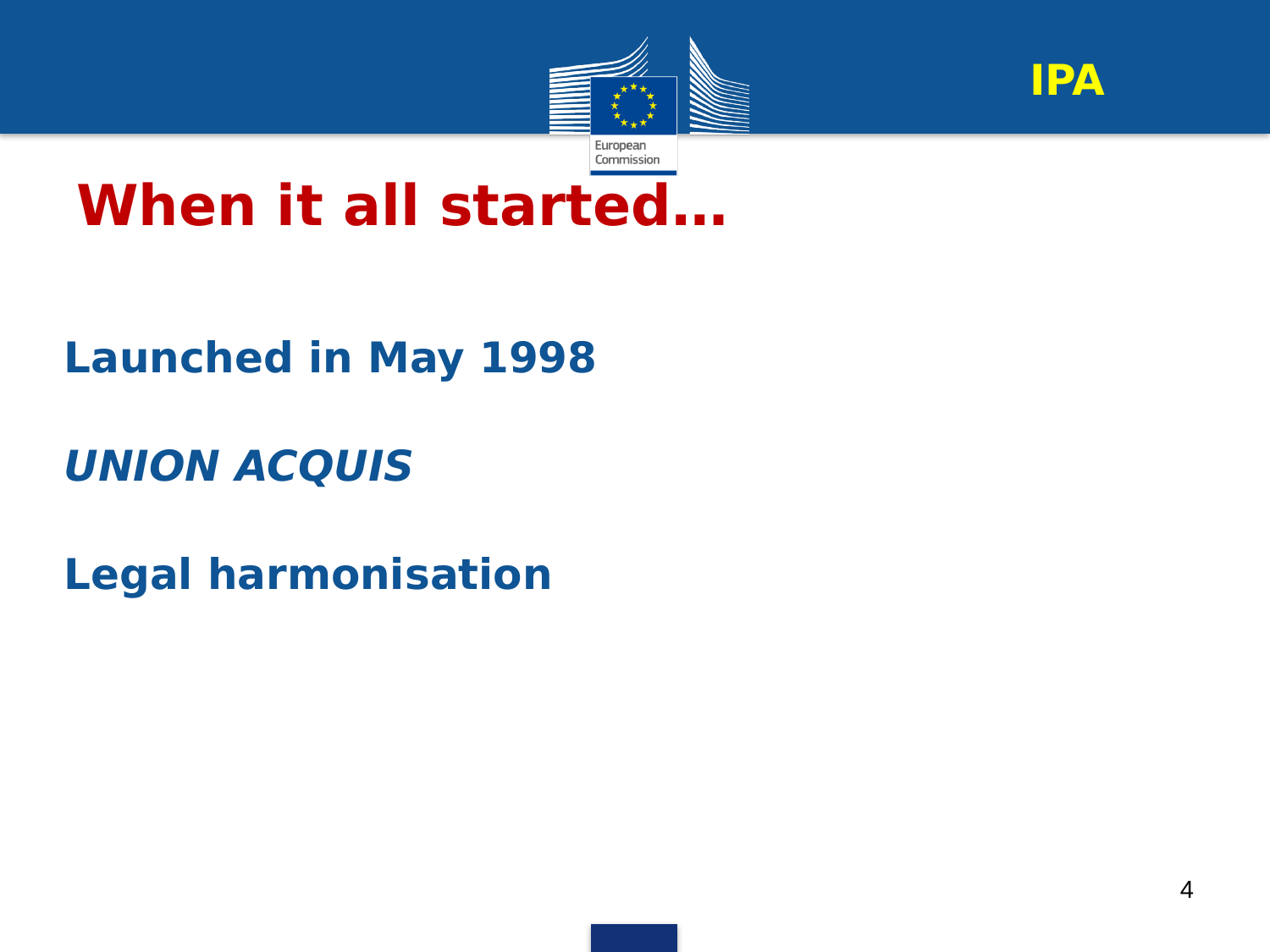

IPA
# When it all started…

Launched in May 1998

UNION ACQUIS

Legal harmonisation

4